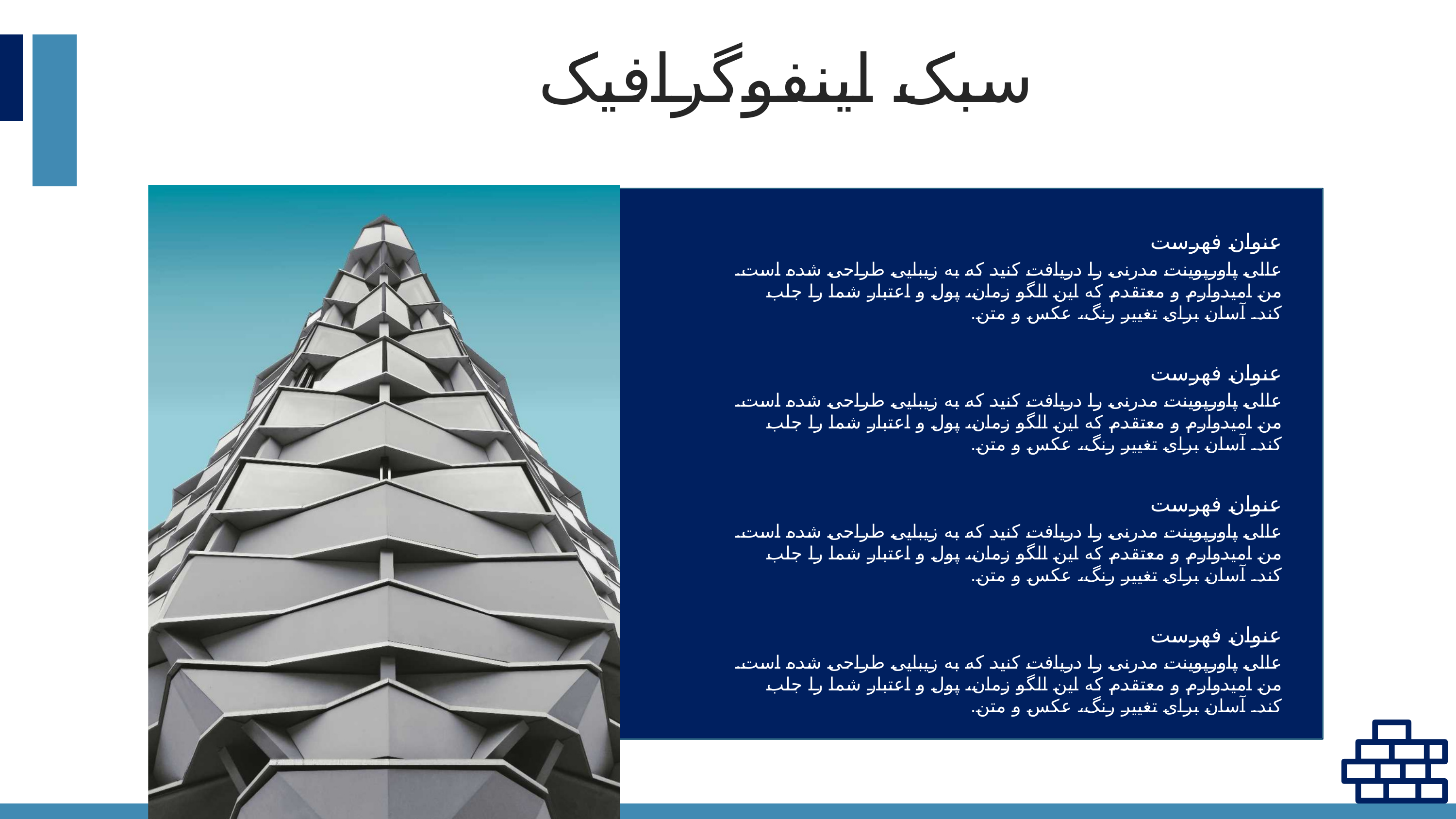

سبک اینفوگرافیک

عنوان فهرست
عالی پاورپوینت مدرنی را دریافت کنید که به زیبایی طراحی شده است. من امیدوارم و معتقدم که این الگو زمان، پول و اعتبار شما را جلب کند. آسان برای تغییر رنگ، عکس و متن.
عنوان فهرست
عالی پاورپوینت مدرنی را دریافت کنید که به زیبایی طراحی شده است. من امیدوارم و معتقدم که این الگو زمان، پول و اعتبار شما را جلب کند. آسان برای تغییر رنگ، عکس و متن.
عنوان فهرست
عالی پاورپوینت مدرنی را دریافت کنید که به زیبایی طراحی شده است. من امیدوارم و معتقدم که این الگو زمان، پول و اعتبار شما را جلب کند. آسان برای تغییر رنگ، عکس و متن.
عنوان فهرست
عالی پاورپوینت مدرنی را دریافت کنید که به زیبایی طراحی شده است. من امیدوارم و معتقدم که این الگو زمان، پول و اعتبار شما را جلب کند. آسان برای تغییر رنگ، عکس و متن.